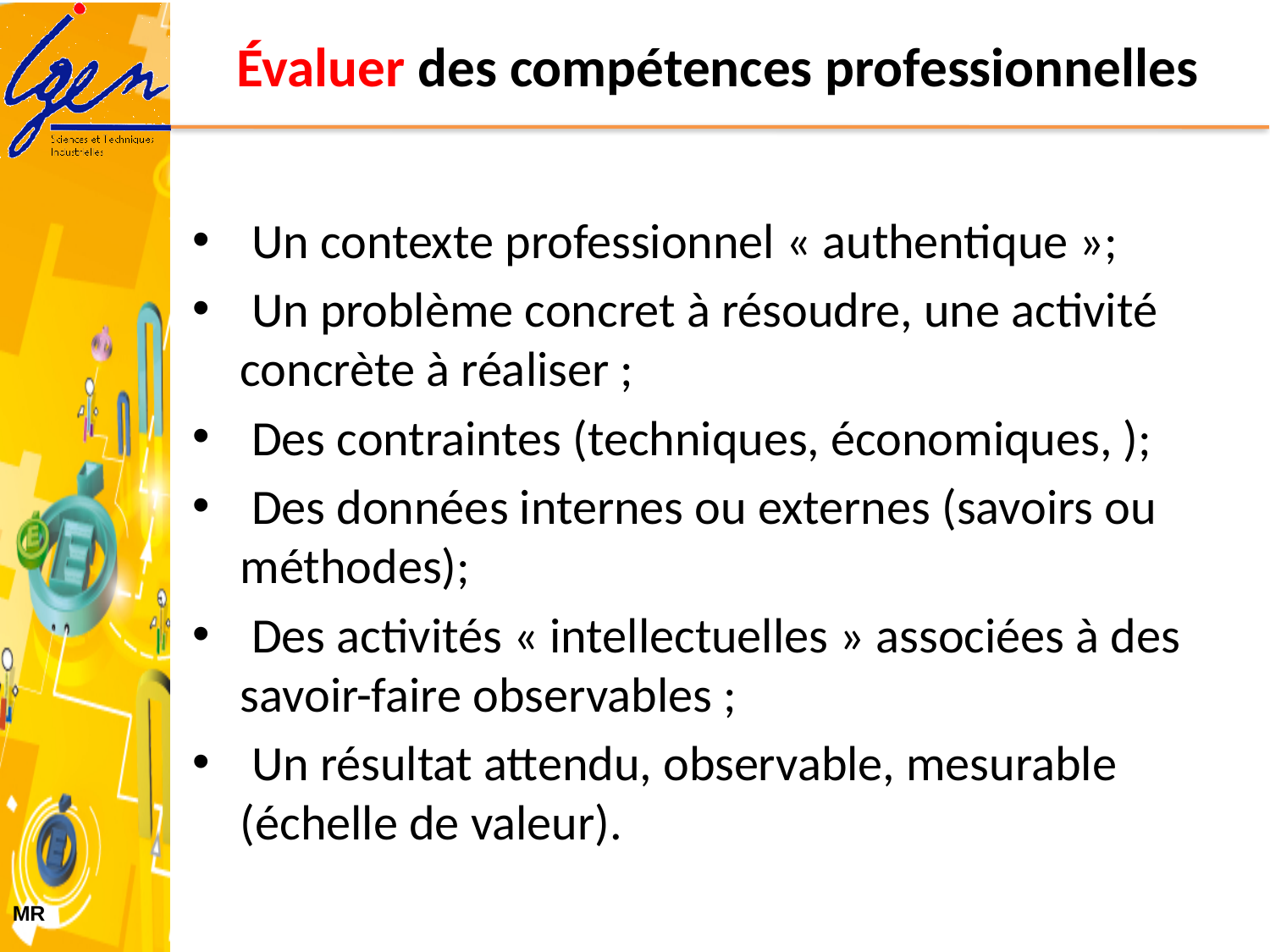

# Évaluer des compétences professionnelles
 Un contexte professionnel « authentique »;
 Un problème concret à résoudre, une activité concrète à réaliser ;
 Des contraintes (techniques, économiques, );
 Des données internes ou externes (savoirs ou méthodes);
 Des activités « intellectuelles » associées à des savoir-faire observables ;
 Un résultat attendu, observable, mesurable (échelle de valeur).